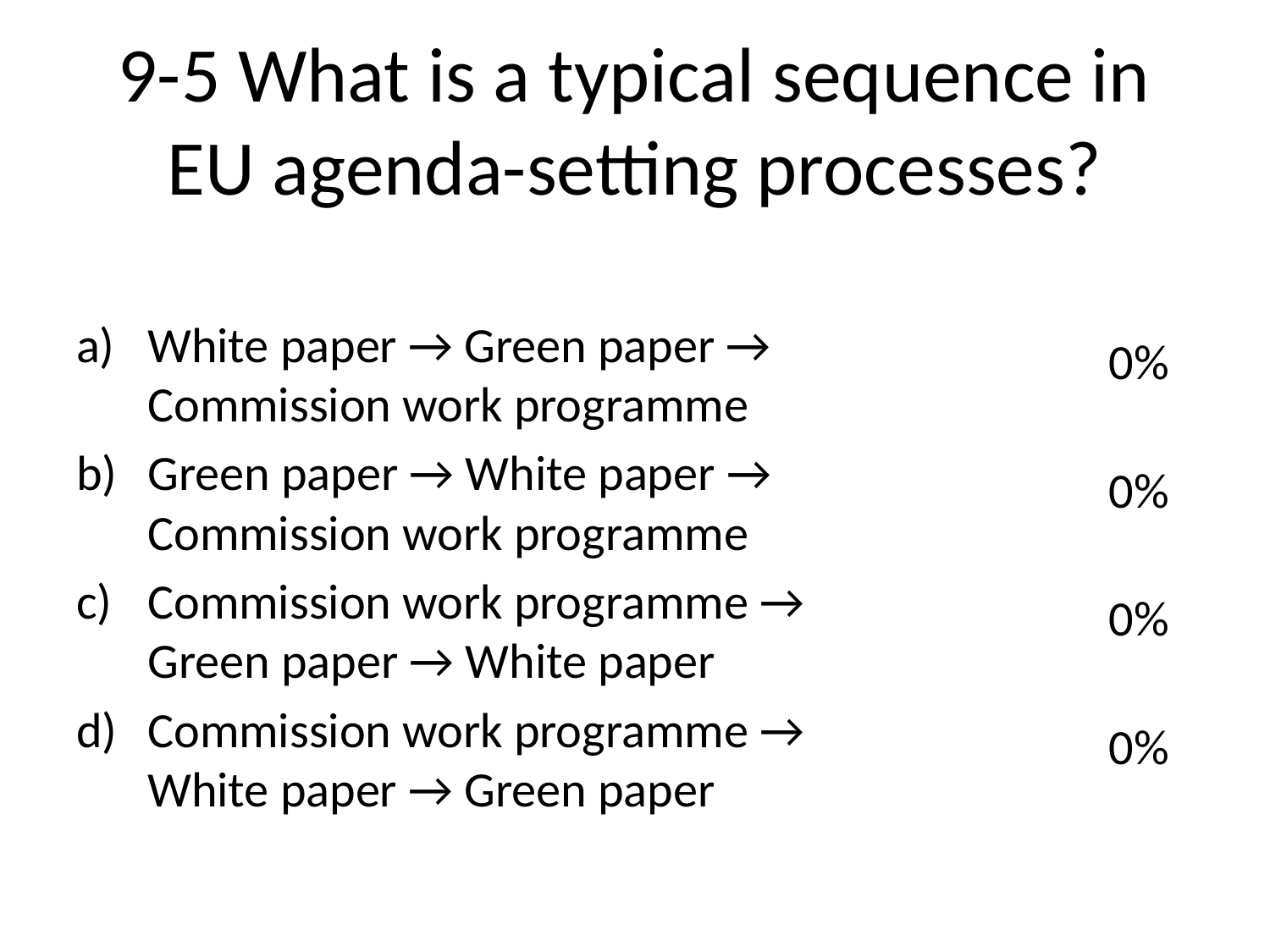

# 9-5 What is a typical sequence in EU agenda-setting processes?
White paper → Green paper → Commission work programme
Green paper → White paper → Commission work programme
Commission work programme → Green paper → White paper
Commission work programme → White paper → Green paper
0%
0%
0%
0%